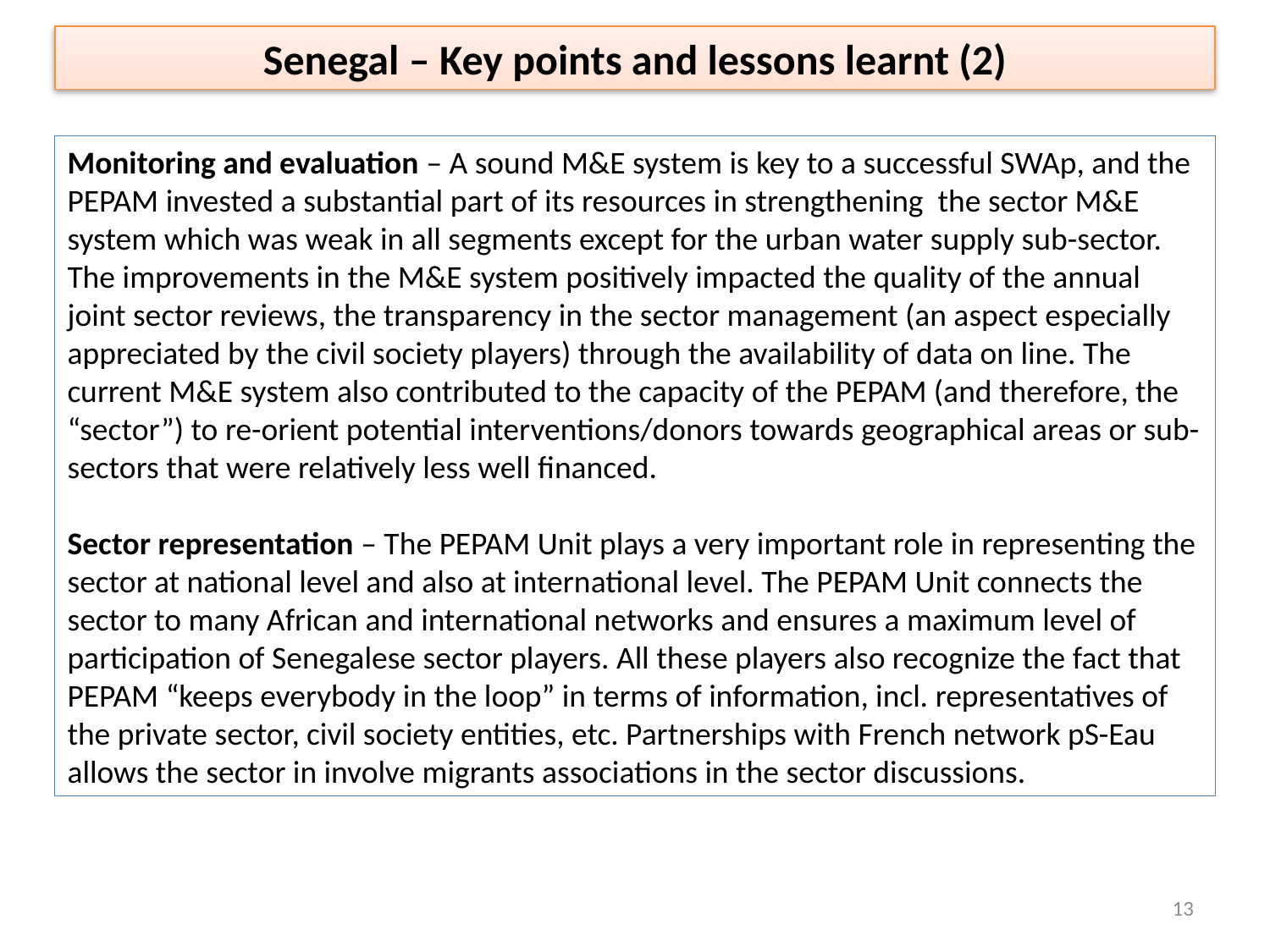

Senegal – Key points and lessons learnt (2)
Monitoring and evaluation – A sound M&E system is key to a successful SWAp, and the PEPAM invested a substantial part of its resources in strengthening  the sector M&E system which was weak in all segments except for the urban water supply sub-sector. The improvements in the M&E system positively impacted the quality of the annual joint sector reviews, the transparency in the sector management (an aspect especially appreciated by the civil society players) through the availability of data on line. The current M&E system also contributed to the capacity of the PEPAM (and therefore, the “sector”) to re-orient potential interventions/donors towards geographical areas or sub-sectors that were relatively less well financed.

Sector representation – The PEPAM Unit plays a very important role in representing the sector at national level and also at international level. The PEPAM Unit connects the sector to many African and international networks and ensures a maximum level of participation of Senegalese sector players. All these players also recognize the fact that PEPAM “keeps everybody in the loop” in terms of information, incl. representatives of the private sector, civil society entities, etc. Partnerships with French network pS-Eau allows the sector in involve migrants associations in the sector discussions.
13